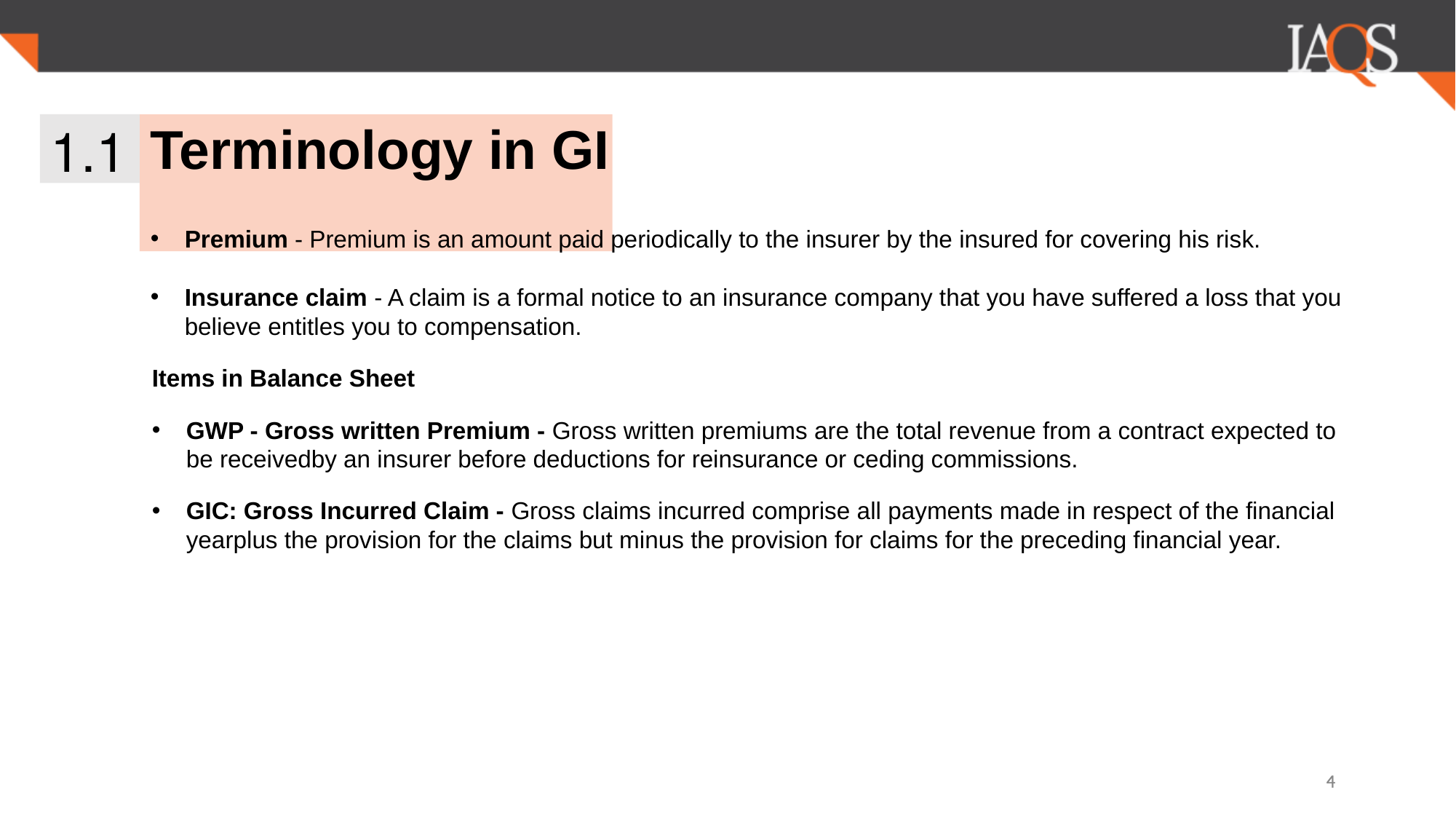

1.1
# Terminology in GI
Premium - Premium is an amount paid periodically to the insurer by the insured for covering his risk.
Insurance claim - A claim is a formal notice to an insurance company that you have suffered a loss that you
believe entitles you to compensation.
Items in Balance Sheet
GWP - Gross written Premium - Gross written premiums are the total revenue from a contract expected to
be receivedby an insurer before deductions for reinsurance or ceding commissions.
GIC: Gross Incurred Claim - Gross claims incurred comprise all payments made in respect of the financial
yearplus the provision for the claims but minus the provision for claims for the preceding financial year.
4